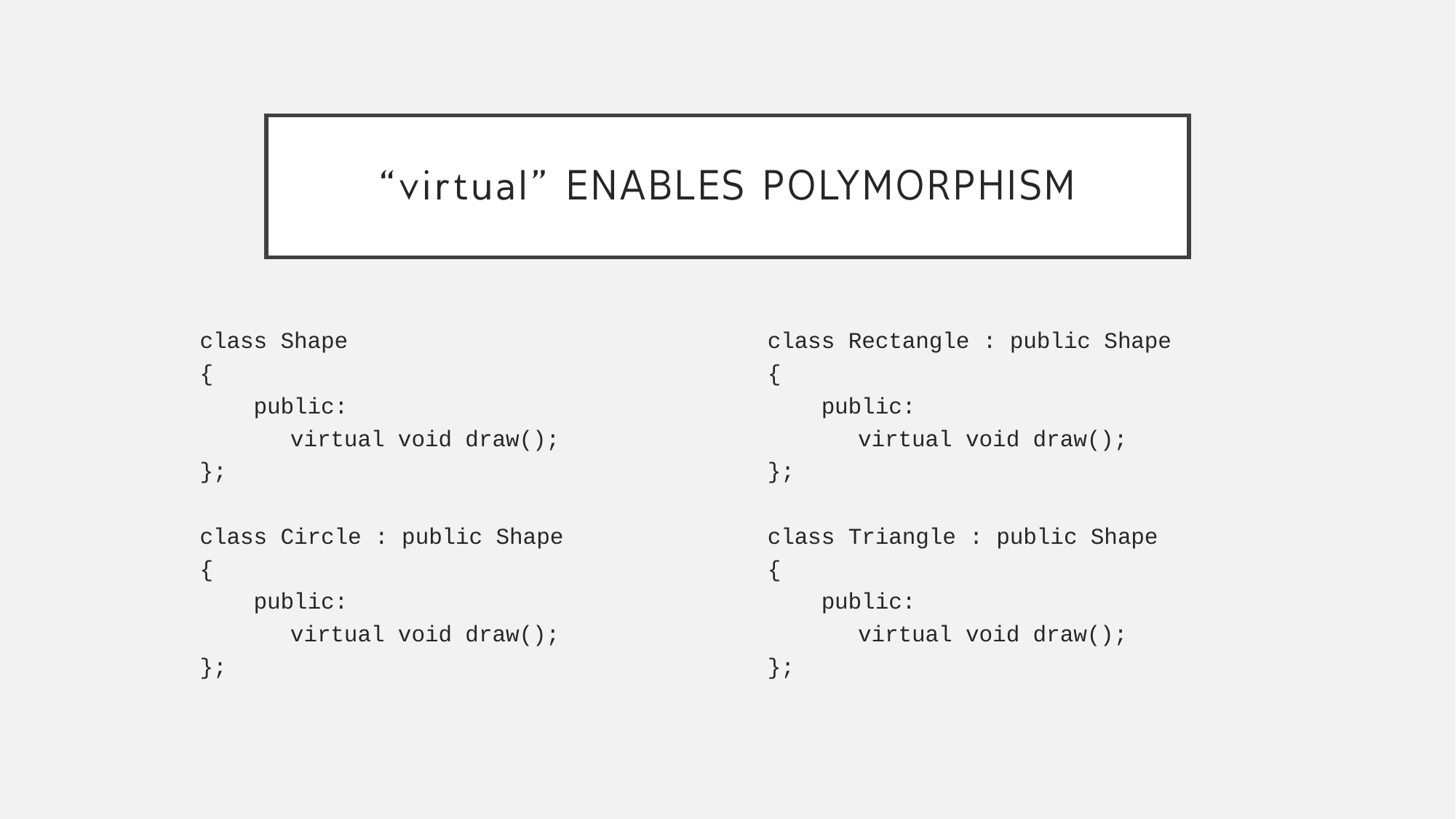

# “virtual” Enables Polymorphism
class Shape
{
    public:
	virtual void draw();
};

class Circle : public Shape
{
    public:
	virtual void draw();
};
class Rectangle : public Shape
{
    public:
	virtual void draw();
};

class Triangle : public Shape
{
    public:
	virtual void draw();
};